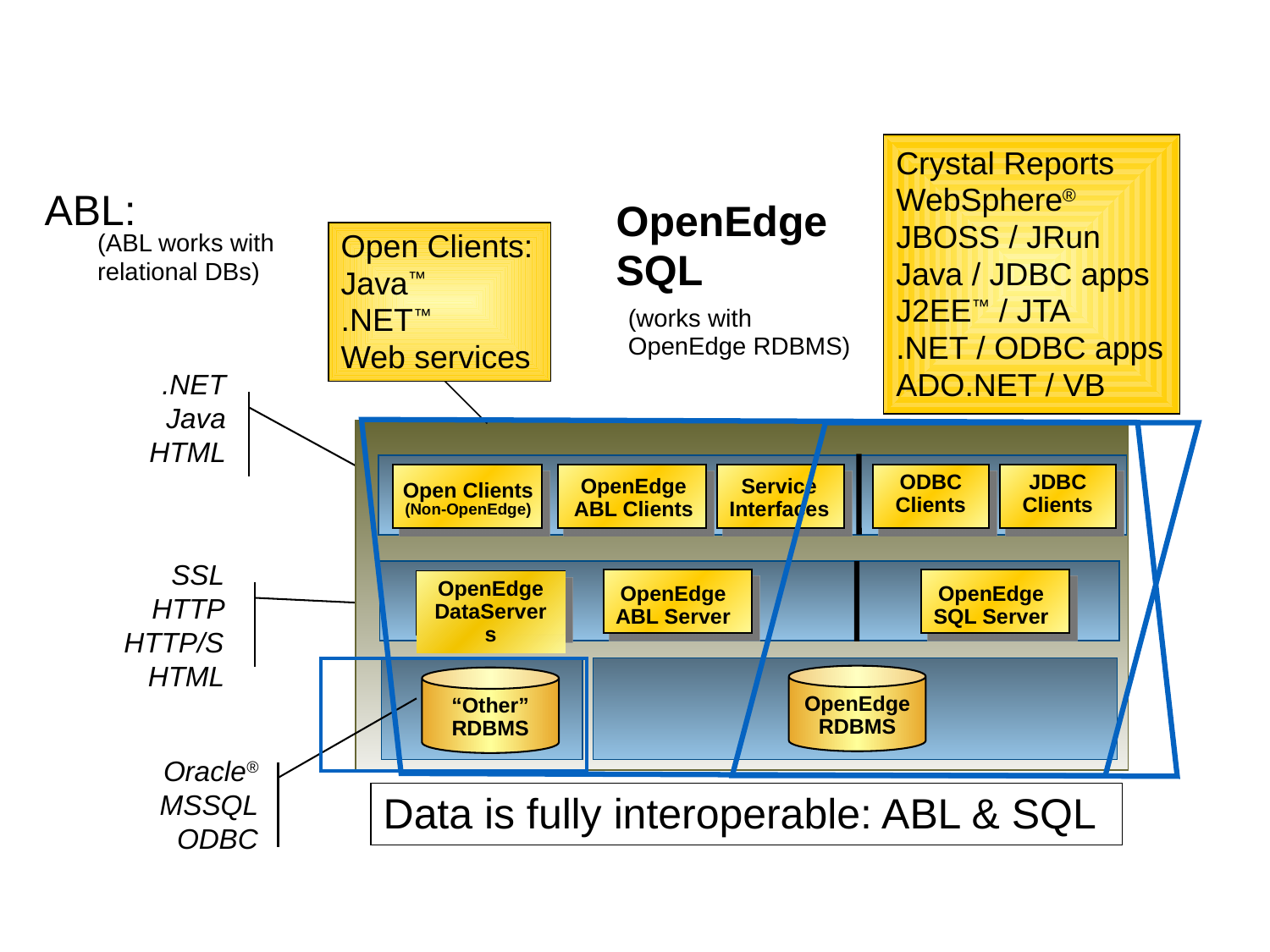

OpenEdge is Open
Crystal Reports
WebSphere®
JBOSS / JRun
Java / JDBC apps
J2EE™ / JTA
.NET / ODBC apps
ADO.NET / VB
ABL:
OpenEdge SQL

(ABL works with relational DBs)
Open Clients:
Java™
.NET™
Web services
(works with OpenEdge RDBMS)

.NET
Java
HTML

ODBC
Clients

JDBC
Clients
Service
Interfaces
OpenEdge ABL Clients
Open Clients
(Non-OpenEdge)

OpenEdge
DataServers
OpenEdge
ABL Server
OpenEdge
SQL Server
SSL
HTTP
HTTP/S
HTML

OpenEdge
RDBMS
“Other”
RDBMS
Oracle®
MSSQL
ODBC
Data is fully interoperable: ABL & SQL